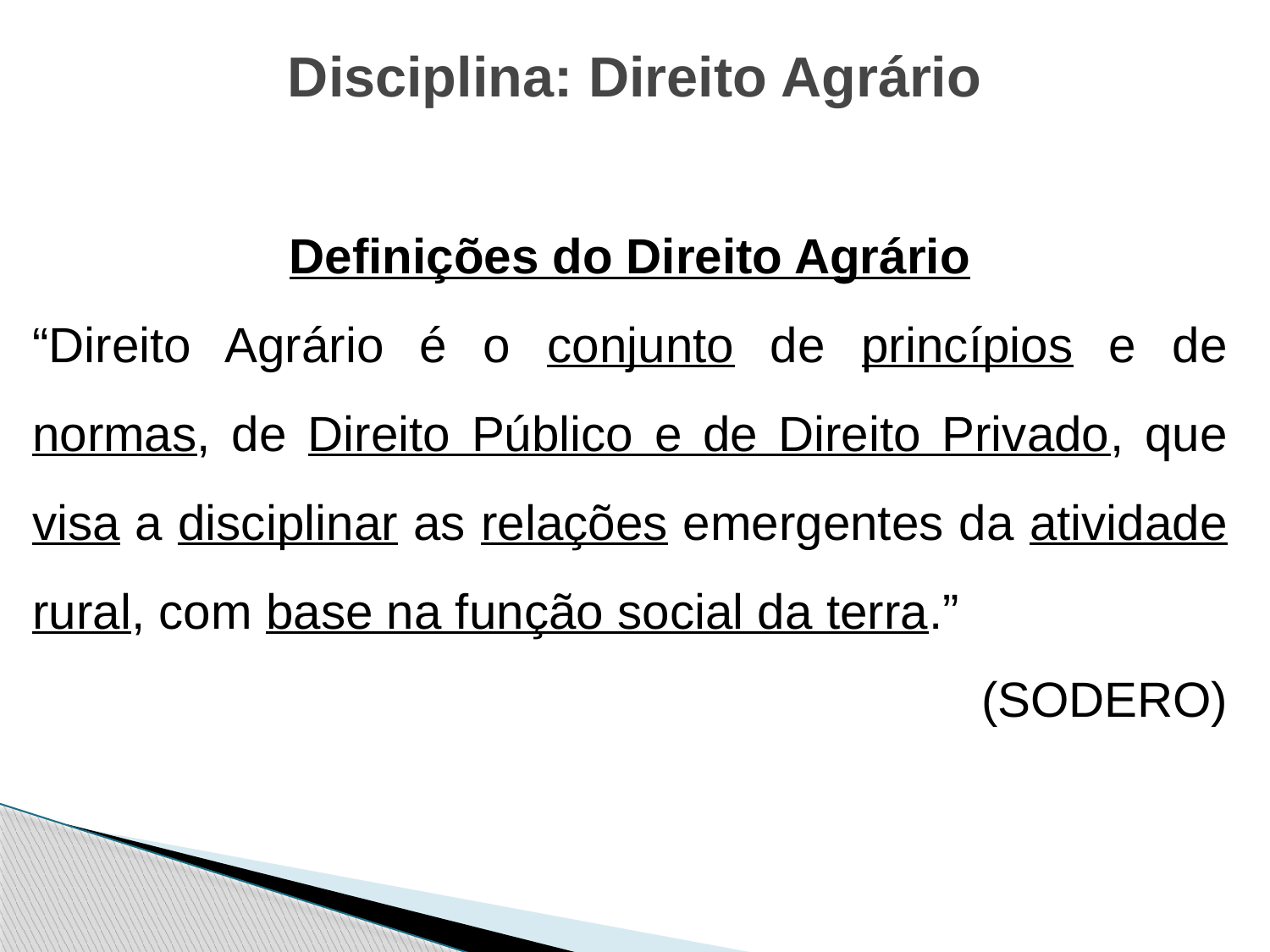

Disciplina: Direito Agrário
Definições do Direito Agrário
“Direito Agrário é o conjunto de princípios e de normas, de Direito Público e de Direito Privado, que visa a disciplinar as relações emergentes da atividade rural, com base na função social da terra.”
(SODERO)